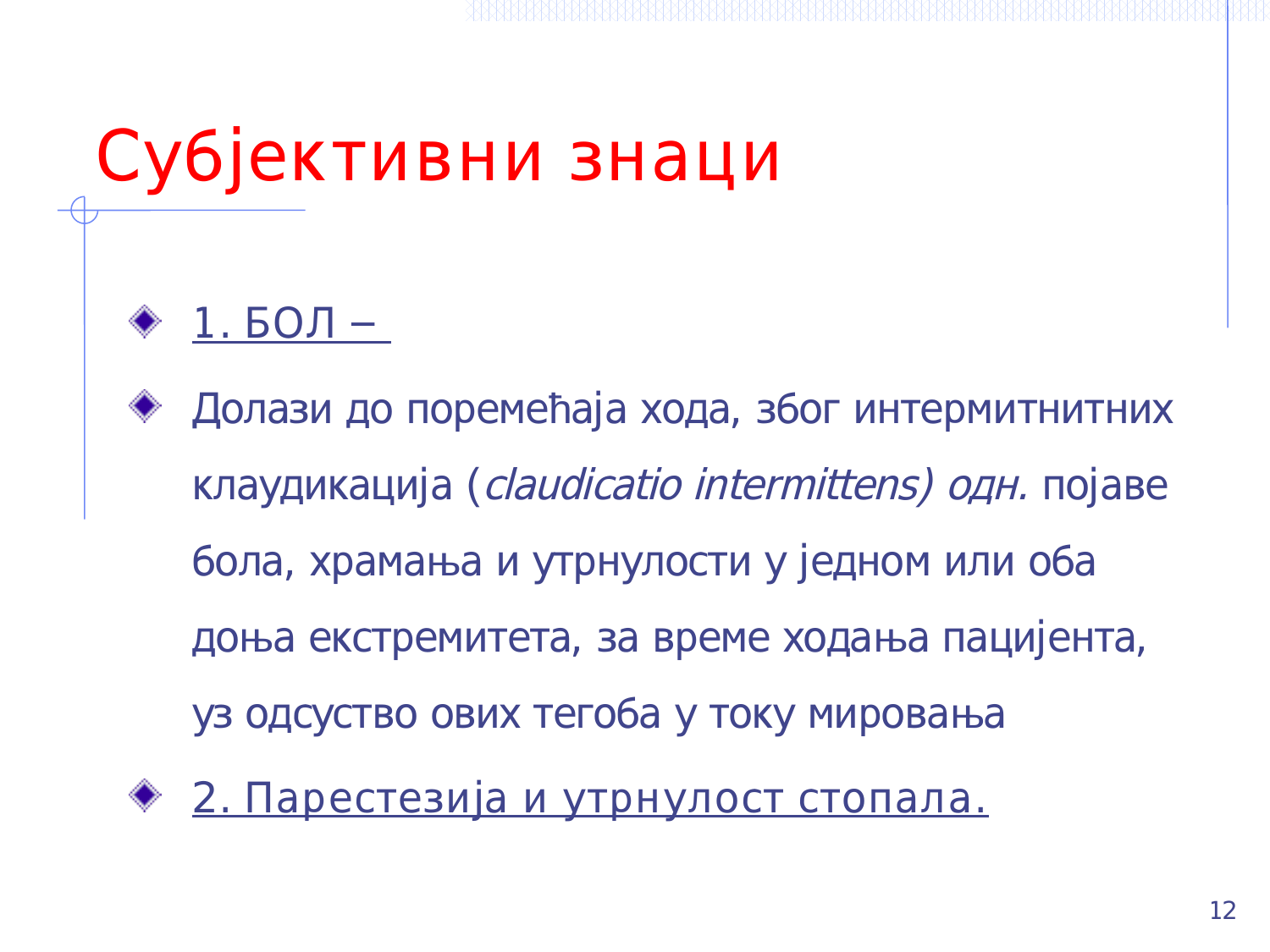

# Субјективни знаци
1. БОЛ –
Долази до поремећаја хода, због интермитнитних клаудикација (claudicatio intermittens) одн. појаве бола, храмања и утрнулости у једном или оба доња екстремитета, за време ходања пацијента, уз одсуство ових тегоба у току мировања
2. Парестезија и утрнулост стопала.
12